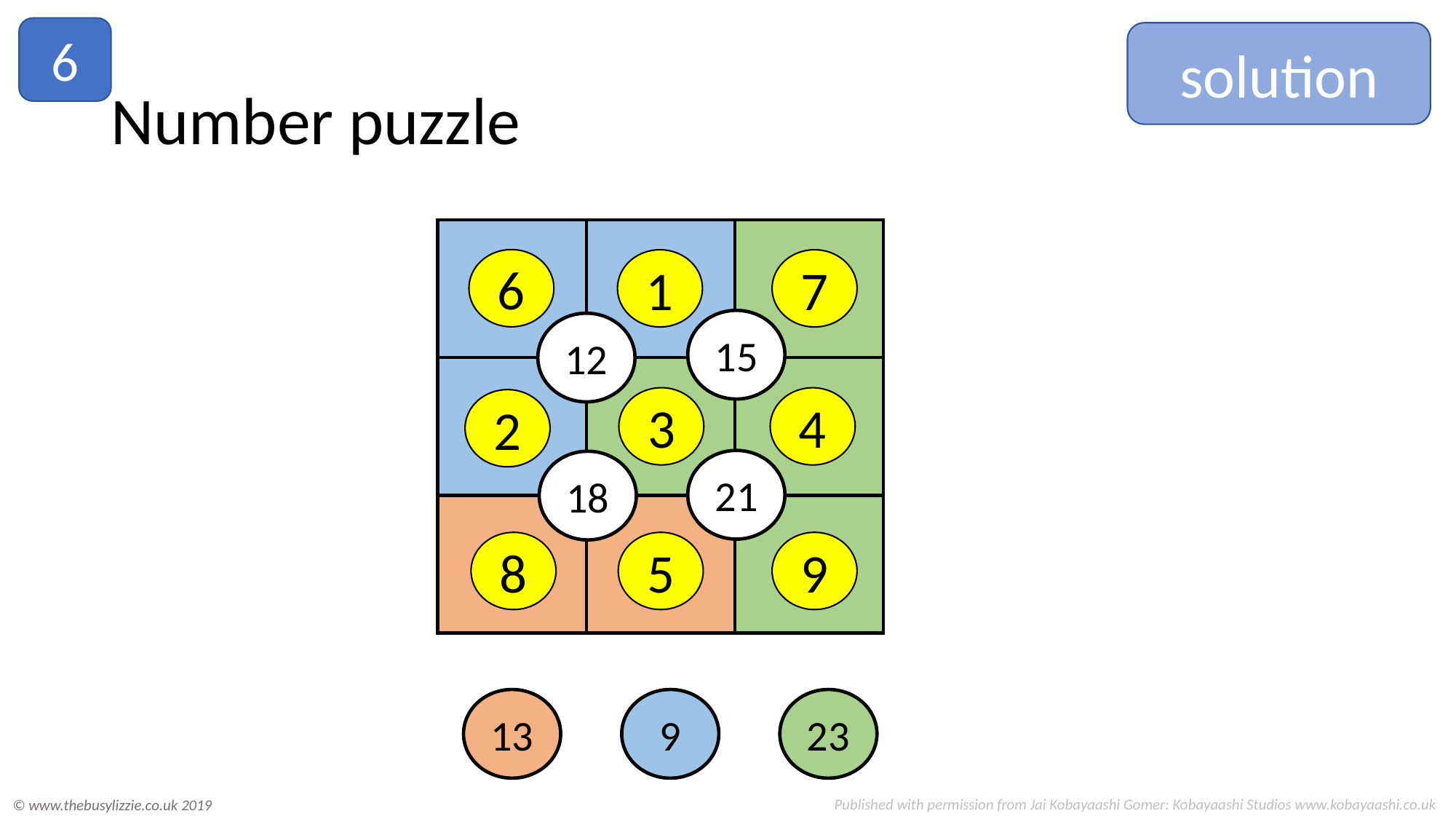

6
solution
# Number puzzle

15
12

21
18

23
13
9
6
7
1
3
4
2
8
5
9
Published with permission from Jai Kobayaashi Gomer: Kobayaashi Studios www.kobayaashi.co.uk
© www.thebusylizzie.co.uk 2019